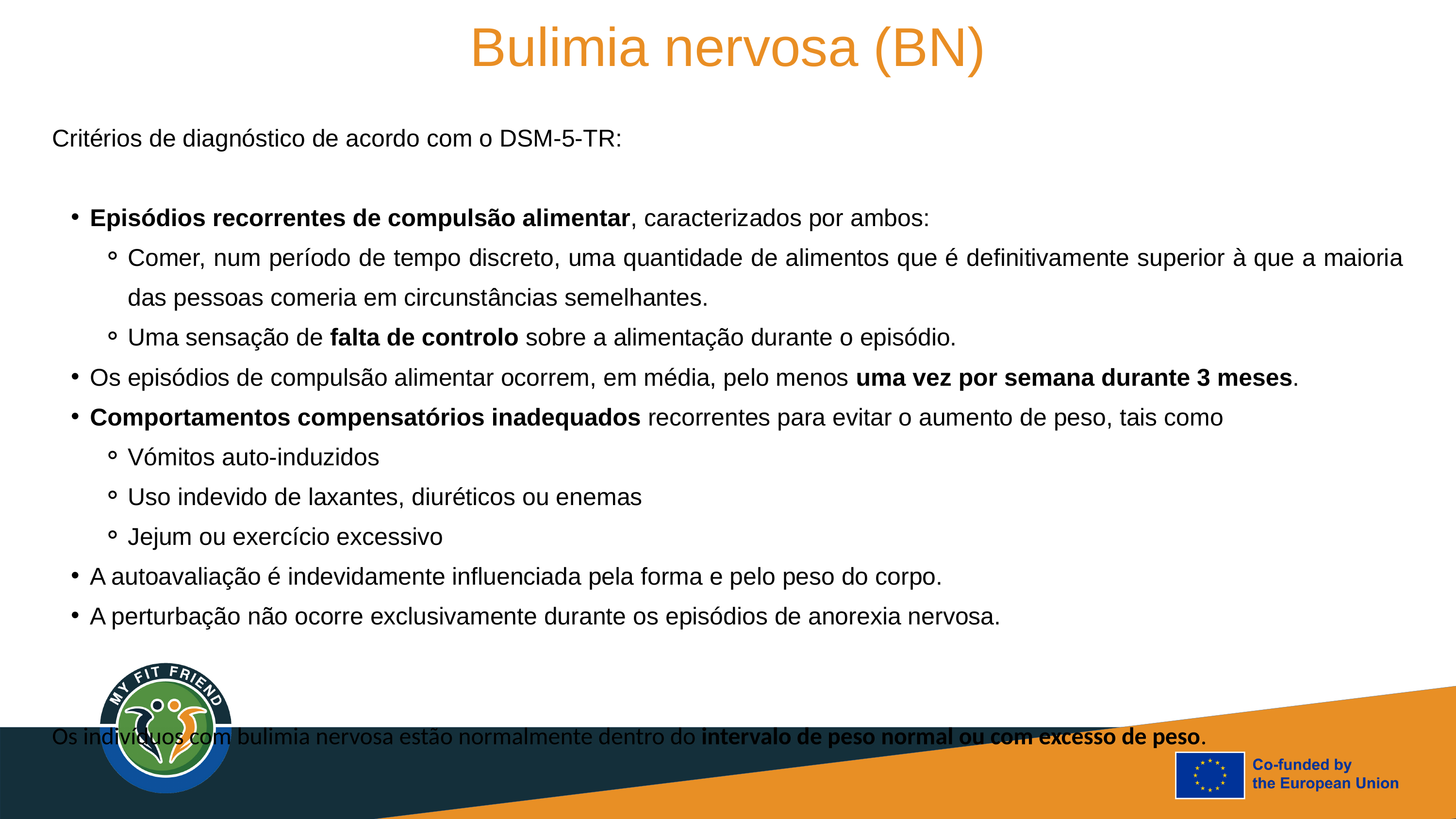

Bulimia nervosa (BN)
Critérios de diagnóstico de acordo com o DSM-5-TR:

Episódios recorrentes de compulsão alimentar, caracterizados por ambos:
Comer, num período de tempo discreto, uma quantidade de alimentos que é definitivamente superior à que a maioria das pessoas comeria em circunstâncias semelhantes.
Uma sensação de falta de controlo sobre a alimentação durante o episódio.
Os episódios de compulsão alimentar ocorrem, em média, pelo menos uma vez por semana durante 3 meses.
Comportamentos compensatórios inadequados recorrentes para evitar o aumento de peso, tais como
Vómitos auto-induzidos
Uso indevido de laxantes, diuréticos ou enemas
Jejum ou exercício excessivo
A autoavaliação é indevidamente influenciada pela forma e pelo peso do corpo.
A perturbação não ocorre exclusivamente durante os episódios de anorexia nervosa.

Os indivíduos com bulimia nervosa estão normalmente dentro do intervalo de peso normal ou com excesso de peso.